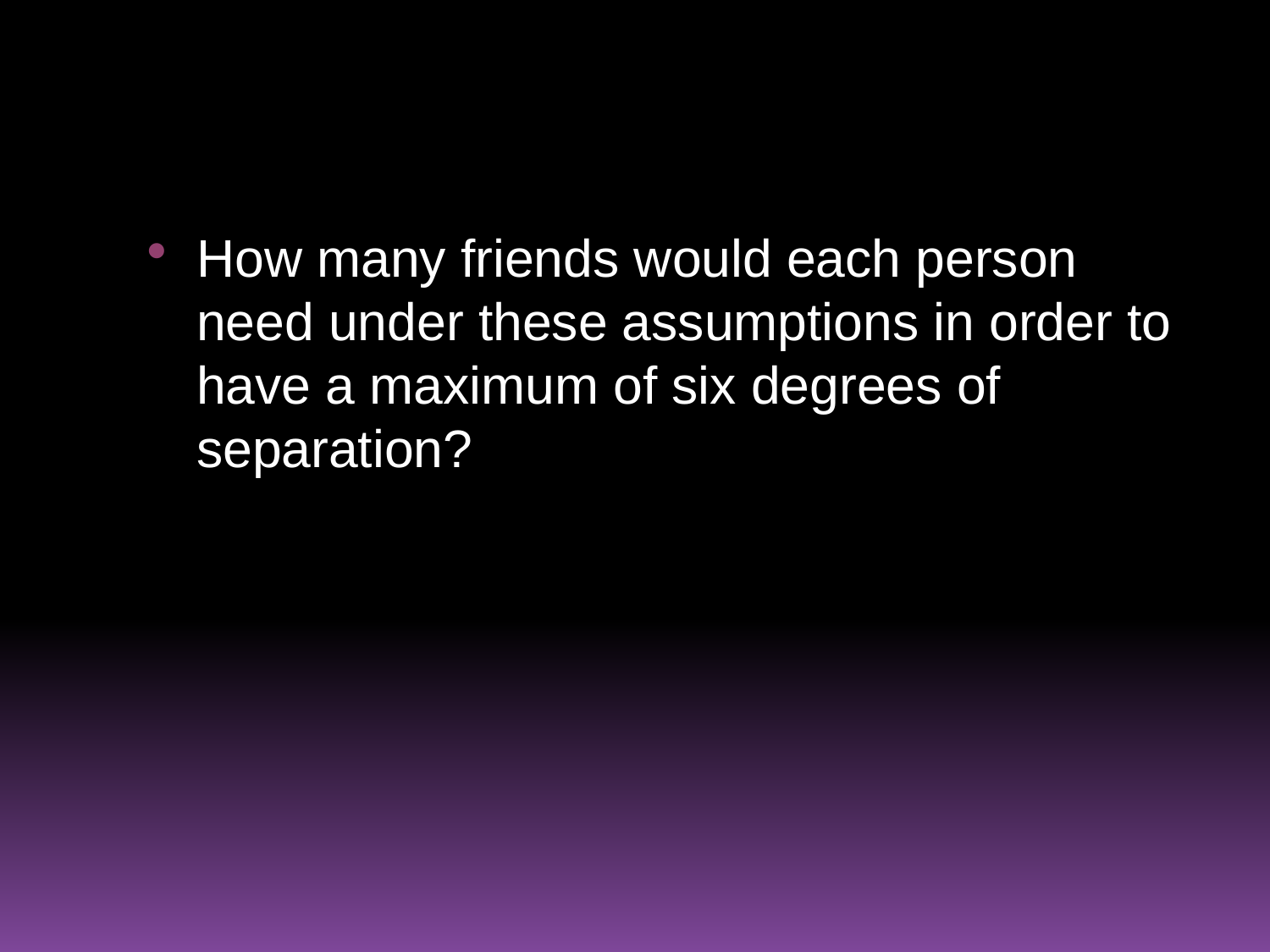

#
How many friends would each person need under these assumptions in order to have a maximum of six degrees of separation?